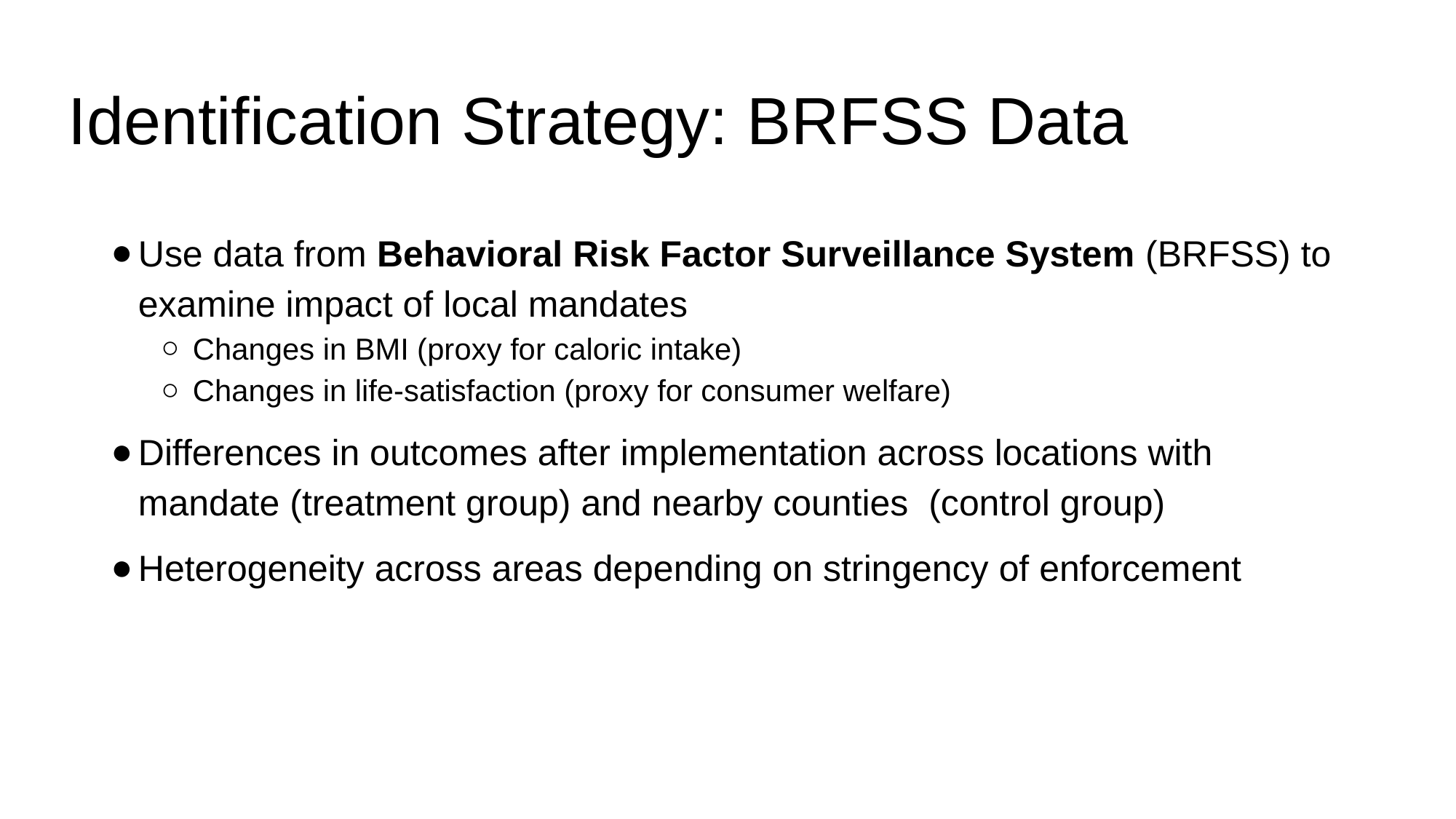

# Identification Strategy: BRFSS Data
Use data from Behavioral Risk Factor Surveillance System (BRFSS) to examine impact of local mandates
Changes in BMI (proxy for caloric intake)
Changes in life-satisfaction (proxy for consumer welfare)
Differences in outcomes after implementation across locations with mandate (treatment group) and nearby counties  (control group)
Heterogeneity across areas depending on stringency of enforcement